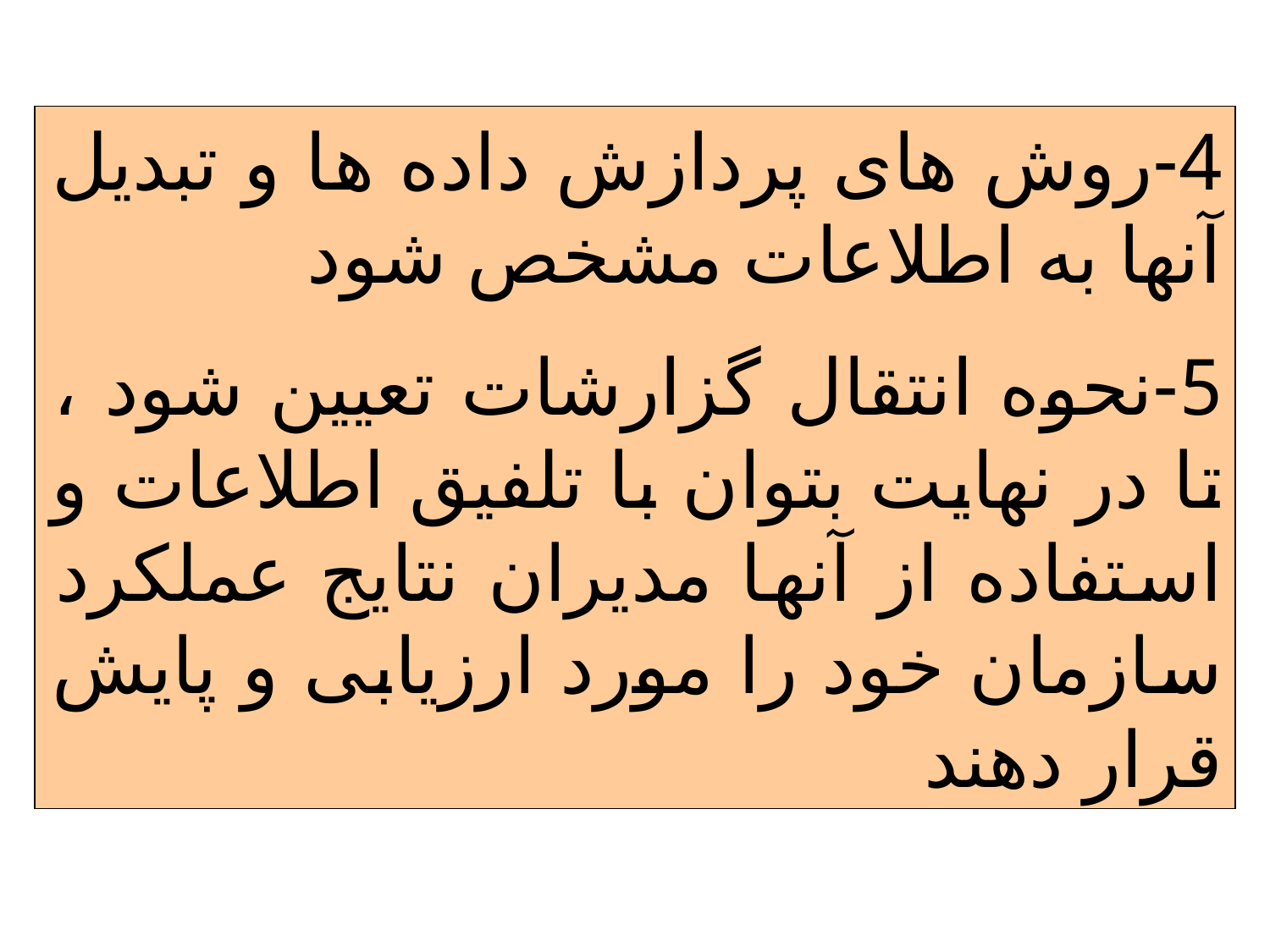

4-روش های پردازش داده ها و تبدیل آنها به اطلاعات مشخص شود
5-نحوه انتقال گزارشات تعیین شود ، تا در نهایت بتوان با تلفیق اطلاعات و استفاده از آنها مدیران نتایج عملکرد سازمان خود را مورد ارزیابی و پایش قرار دهند